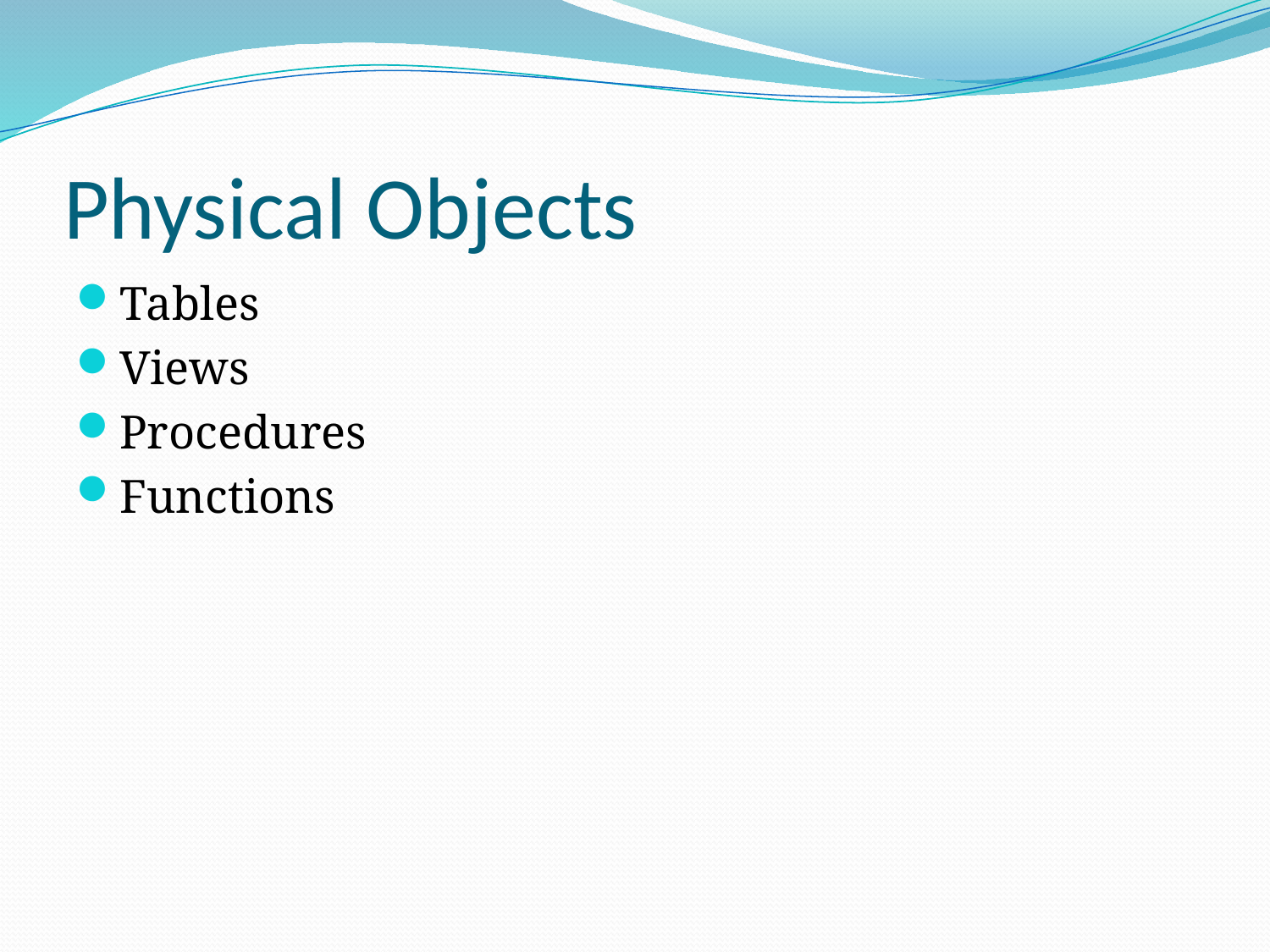

# Physical Objects
Tables
Views
Procedures
Functions